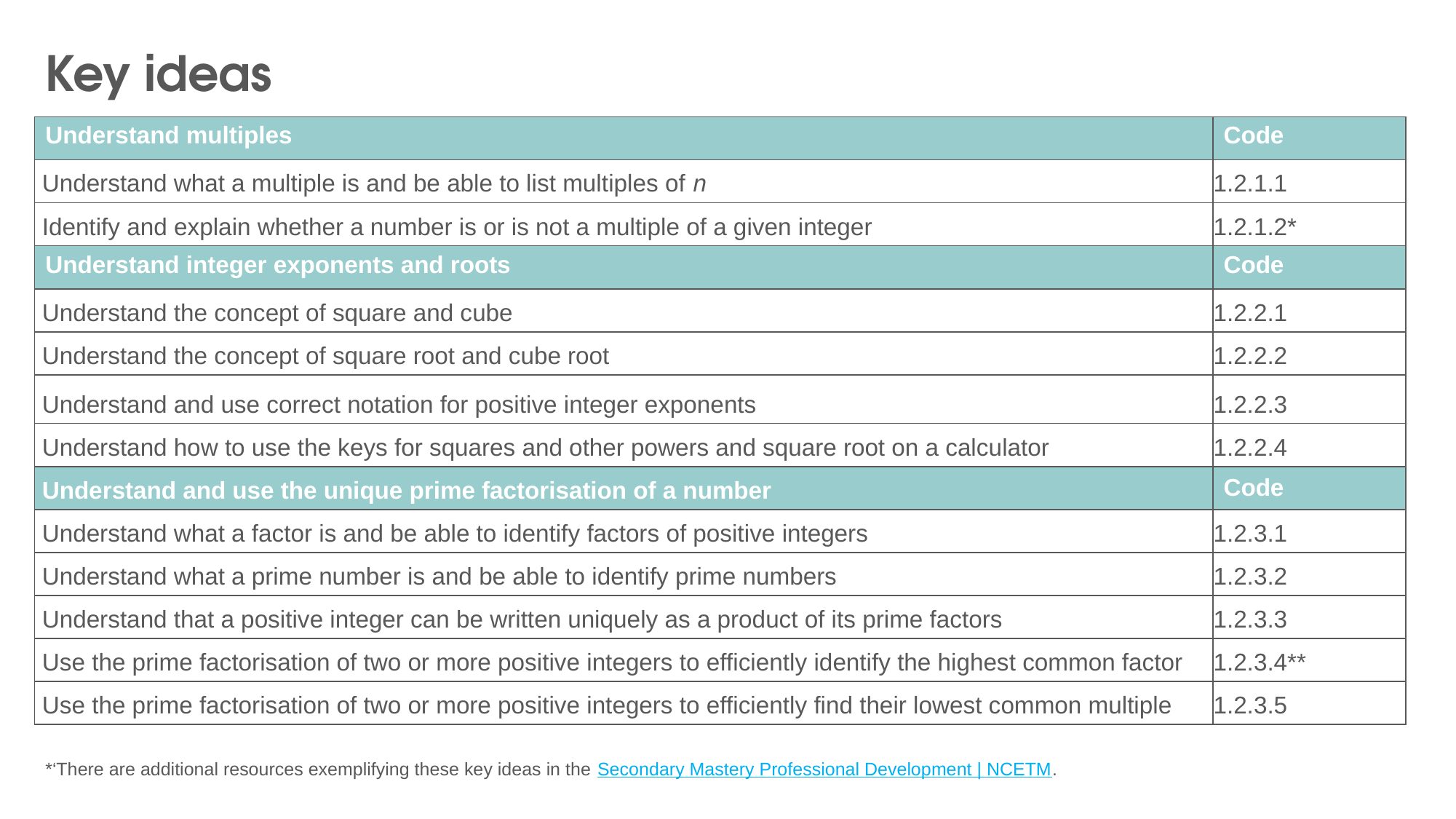

Key ideas
| Understand multiples | Code |
| --- | --- |
| Understand what a multiple is and be able to list multiples of n | 1.2.1.1 |
| Identify and explain whether a number is or is not a multiple of a given integer | 1.2.1.2\* |
| Understand integer exponents and roots | Code |
| Understand the concept of square and cube | 1.2.2.1 |
| Understand the concept of square root and cube root | 1.2.2.2 |
| Understand and use correct notation for positive integer exponents | 1.2.2.3 |
| Understand how to use the keys for squares and other powers and square root on a calculator | 1.2.2.4 |
| Understand and use the unique prime factorisation of a number | Code |
| Understand what a factor is and be able to identify factors of positive integers | 1.2.3.1 |
| Understand what a prime number is and be able to identify prime numbers | 1.2.3.2 |
| Understand that a positive integer can be written uniquely as a product of its prime factors | 1.2.3.3 |
| Use the prime factorisation of two or more positive integers to efficiently identify the highest common factor | 1.2.3.4\*\* |
| Use the prime factorisation of two or more positive integers to efficiently find their lowest common multiple | 1.2.3.5 |
*‘There are additional resources exemplifying these key ideas in the Secondary Mastery Professional Development | NCETM.